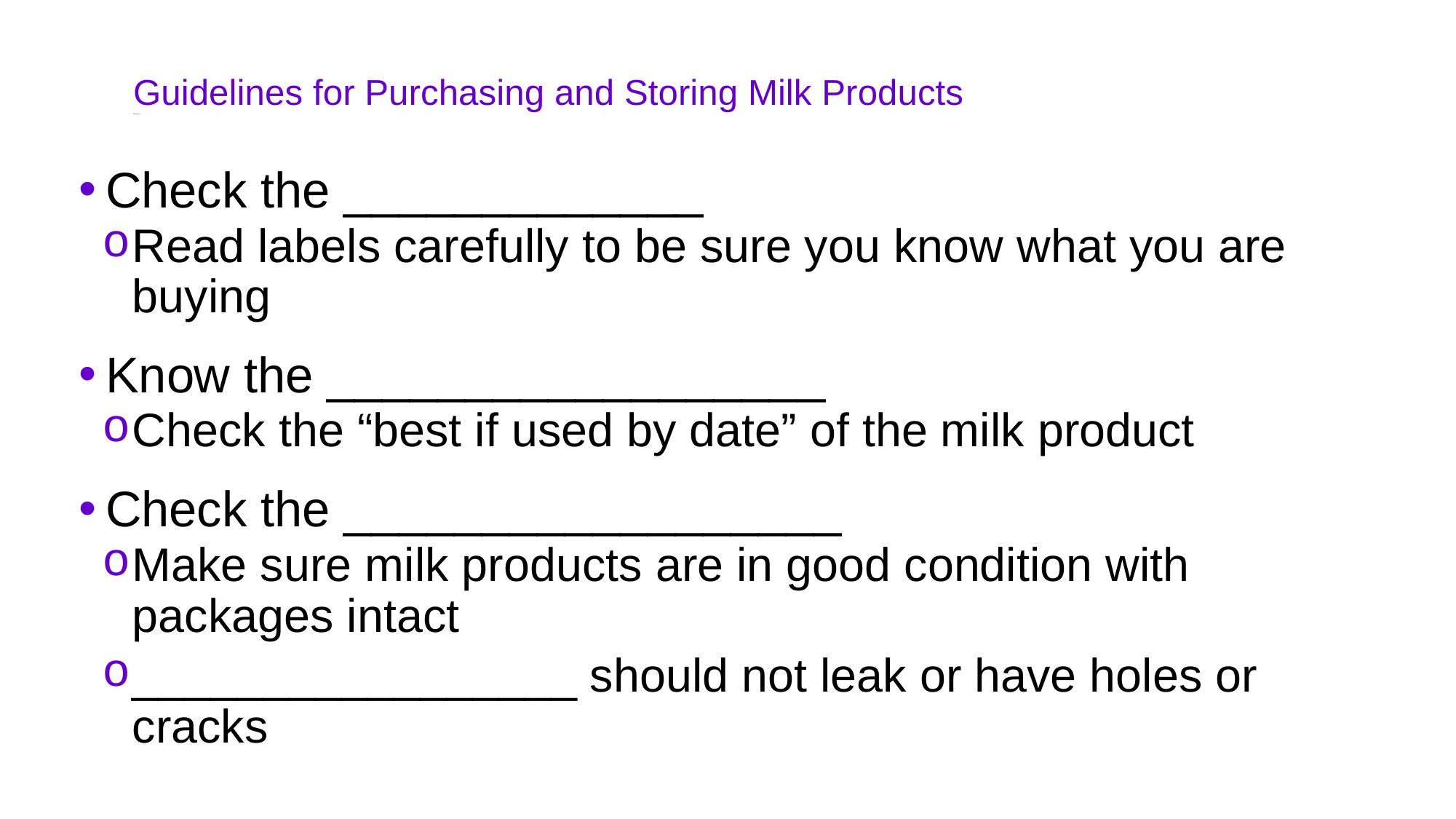

# Guidelines for Purchasing and Storing Milk Products Objective 2
Check the _____________
Read labels carefully to be sure you know what you are buying
Know the __________________
Check the “best if used by date” of the milk product
Check the __________________
Make sure milk products are in good condition with packages intact
_________________ should not leak or have holes or cracks